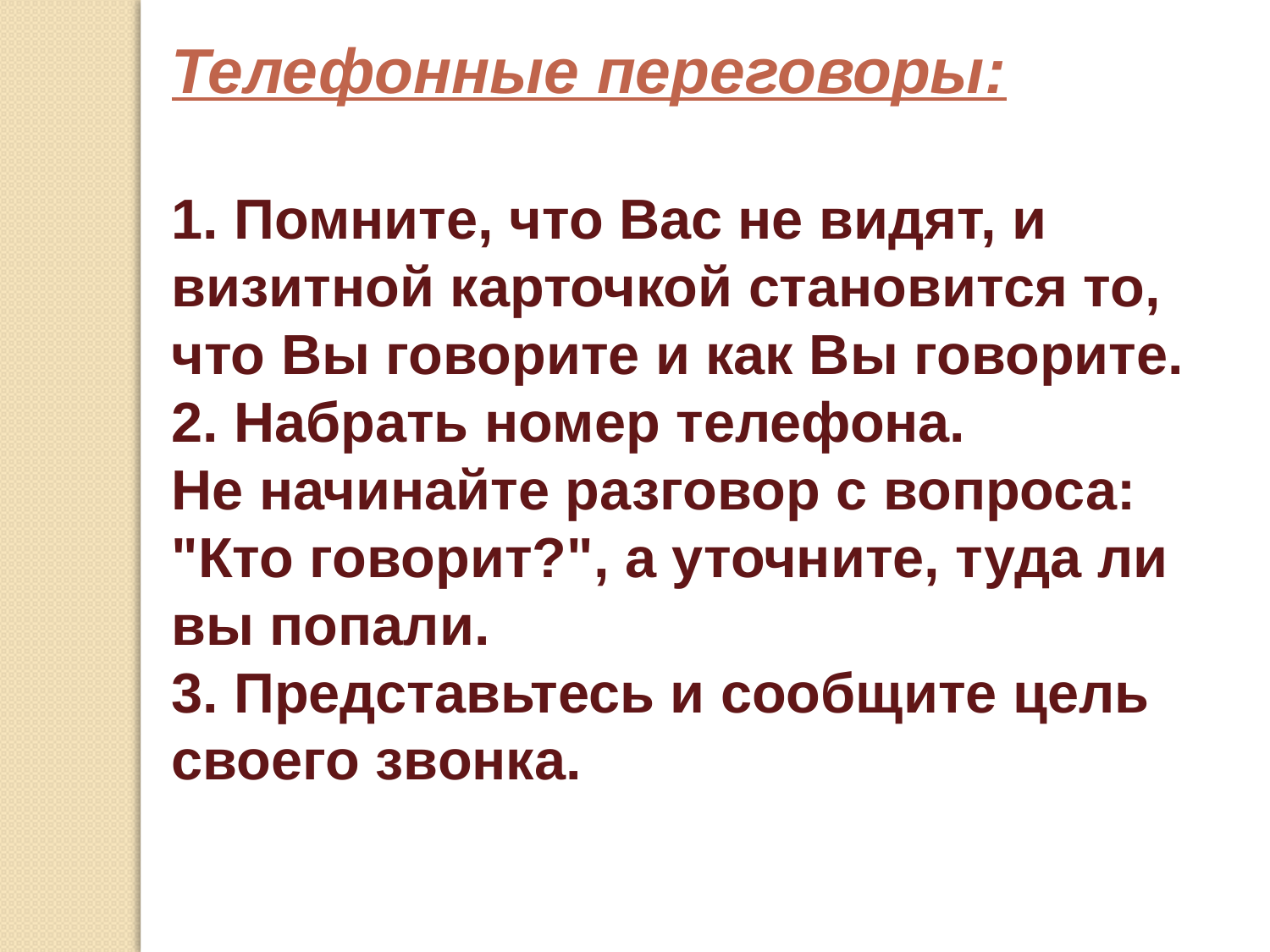

Телефонные переговоры:

1. Помните, что Вас не видят, и визитной карточкой становится то, что Вы говорите и как Вы говорите.
2. Набрать номер телефона.
Не начинайте разговор с вопроса: "Кто говорит?", а уточните, туда ли вы попали.
3. Представьтесь и сообщите цель своего звонка.